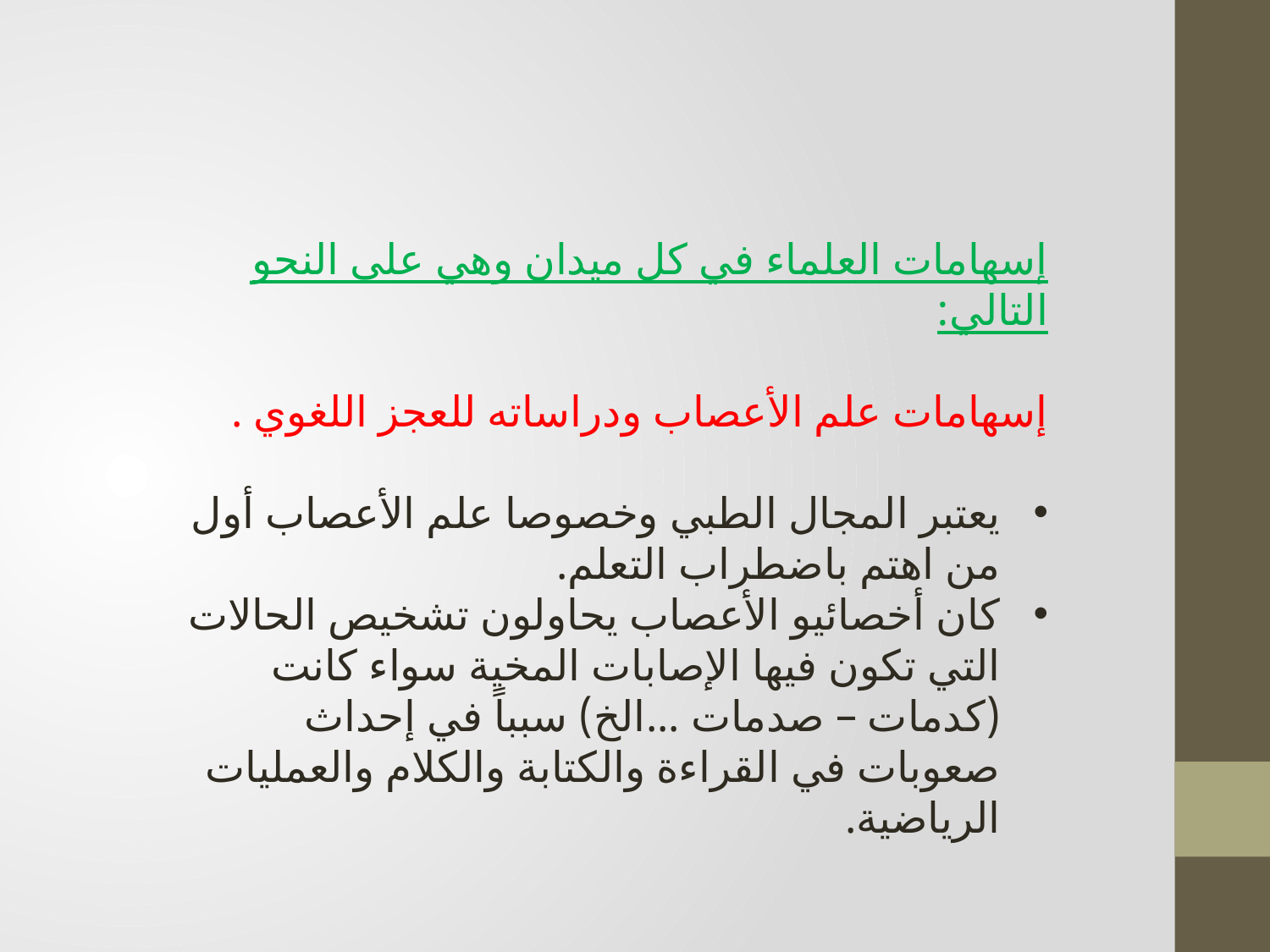

إسهامات العلماء في كل ميدان وهي على النحو التالي:

إسهامات علم الأعصاب ودراساته للعجز اللغوي .

يعتبر المجال الطبي وخصوصا علم الأعصاب أول من اهتم باضطراب التعلم.
كان أخصائيو الأعصاب يحاولون تشخيص الحالات التي تكون فيها الإصابات المخية سواء كانت (كدمات – صدمات ...الخ) سبباً في إحداث صعوبات في القراءة والكتابة والكلام والعمليات الرياضية.